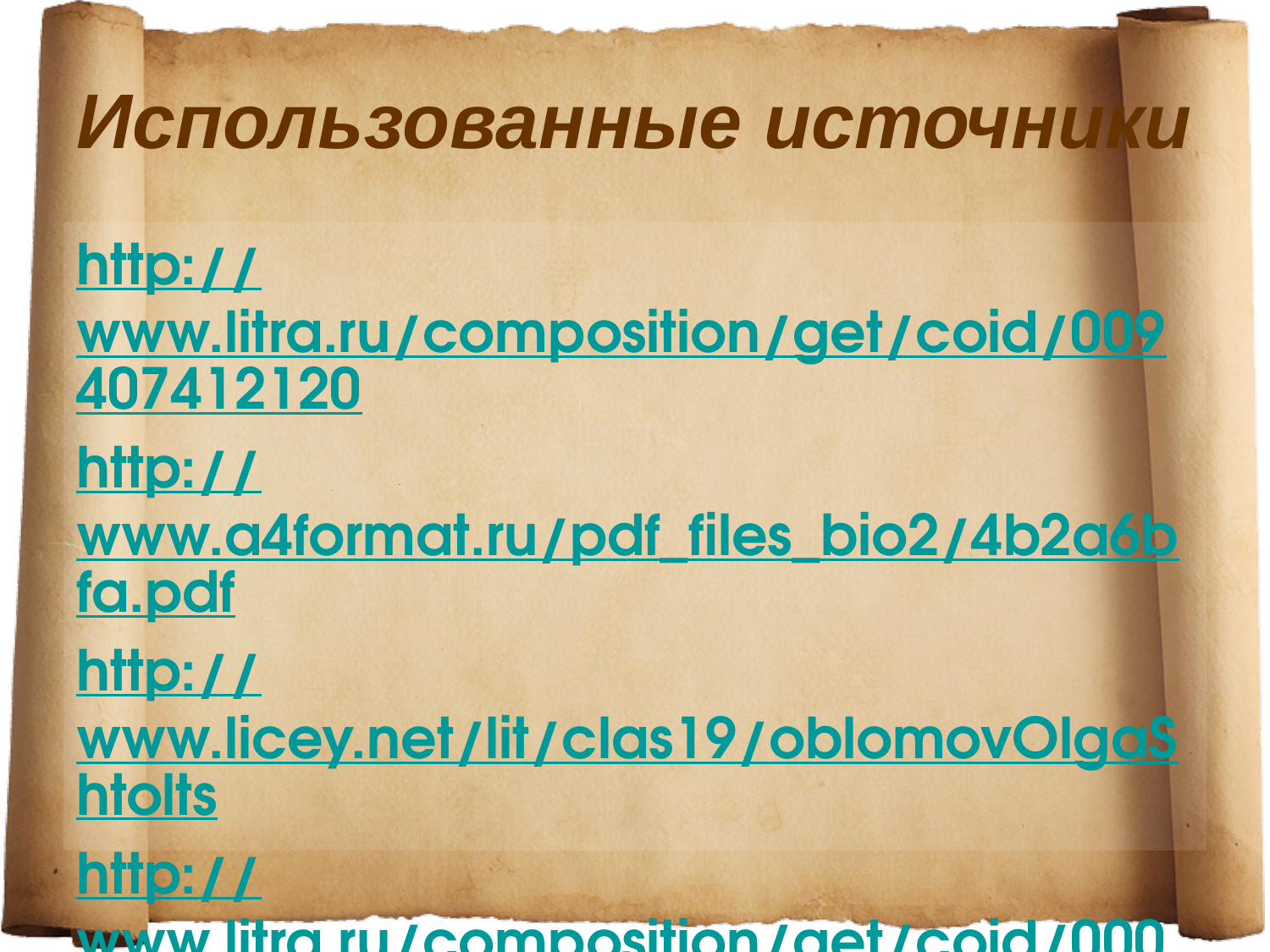

# Использованные источники
http://www.litra.ru/composition/get/coid/009407412120
http://www.a4format.ru/pdf_files_bio2/4b2a6bfa.pdf
http://www.licey.net/lit/clas19/oblomovOlgaShtolts
http://www.litra.ru/composition/get/coid/000807011848